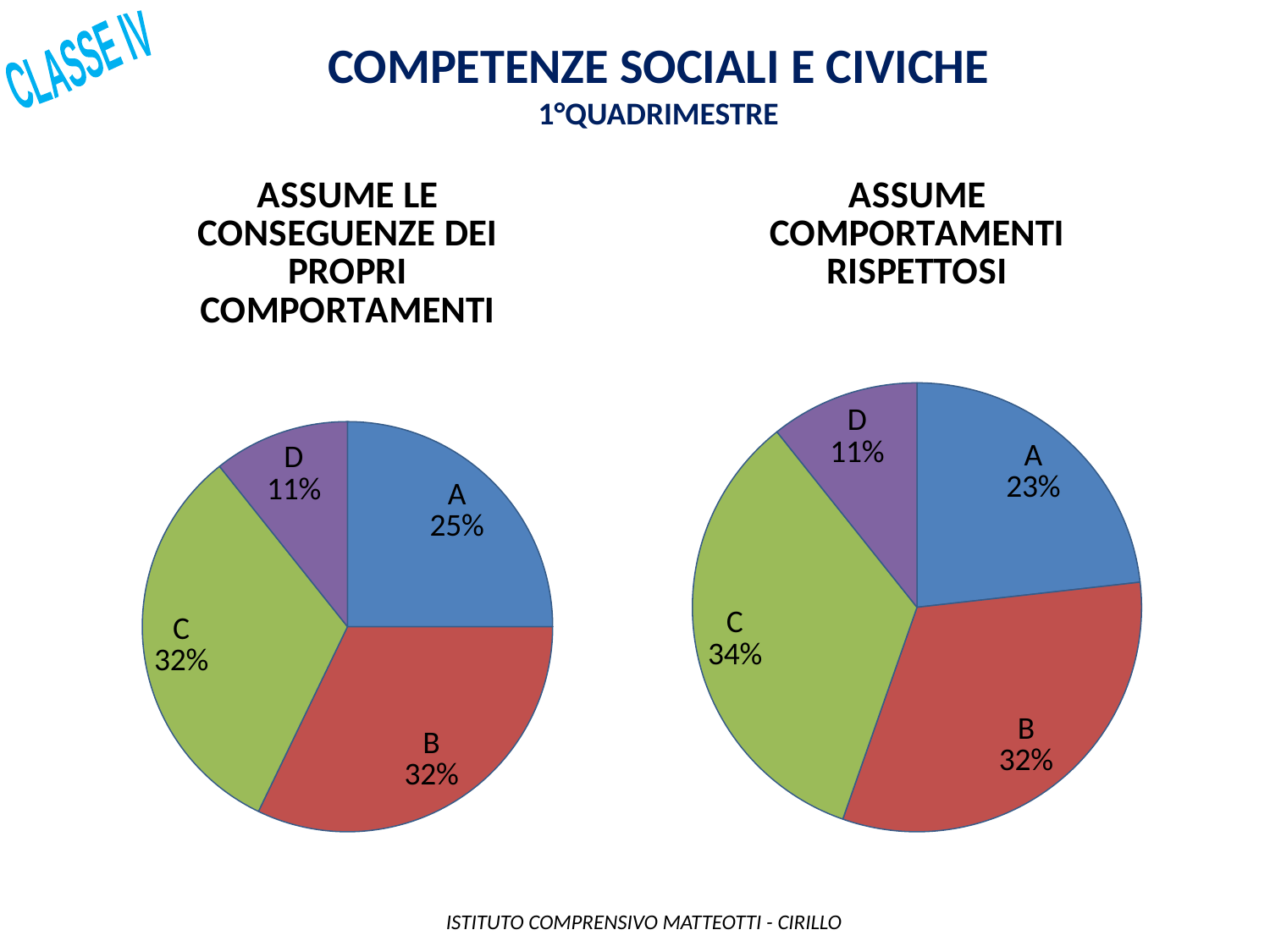

Competenze sociali e civiche
1°QUADRIMESTRE
CLASSE IV

### Chart: ASSUME LE CONSEGUENZE DEI PROPRI COMPORTAMENTI

| Category |  |
|---|---|
| A | 14.0 |
| B | 18.0 |
| C | 18.0 |
| D | 6.0 |

### Chart: ASSUME COMPORTAMENTI RISPETTOSI

| Category |  |
|---|---|
| A | 13.0 |
| B | 18.0 |
| C | 19.0 |
| D | 6.0 |
 ISTITUTO COMPRENSIVO MATTEOTTI - CIRILLO